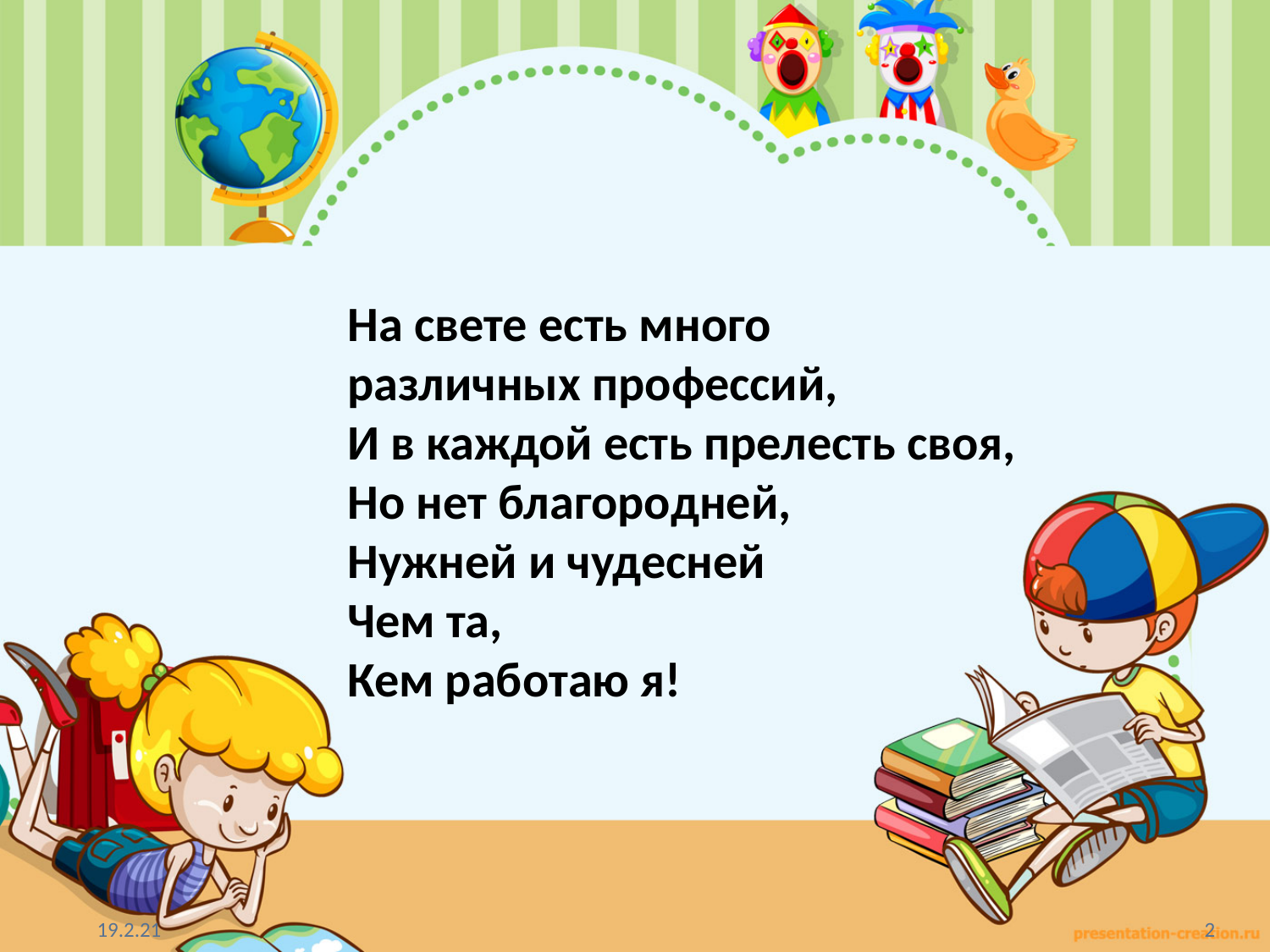

На свете есть много
различных профессий,
И в каждой есть прелесть своя,
Но нет благородней,
Нужней и чудесней
Чем та,
Кем работаю я!